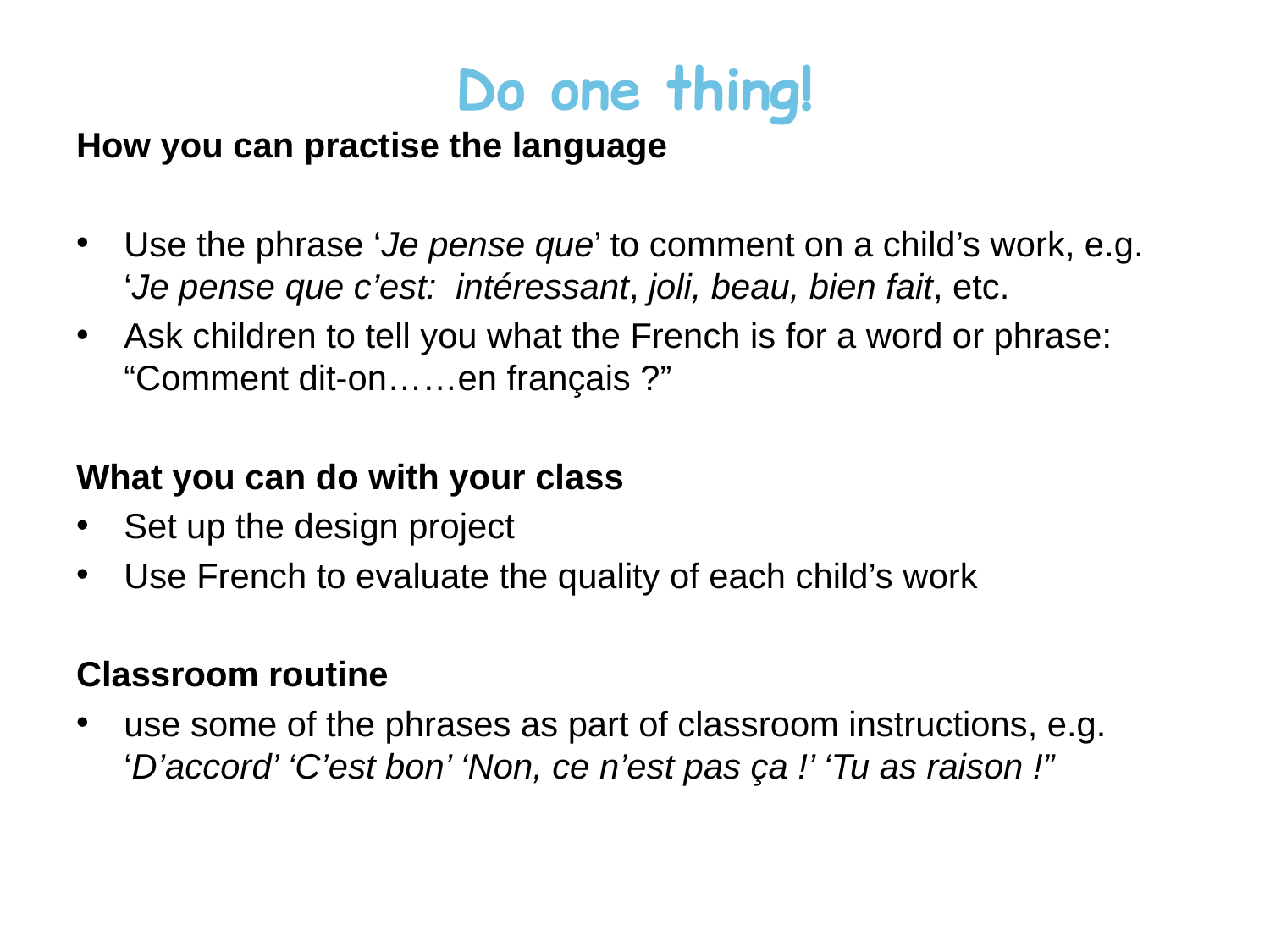

# Do one thing!
How you can practise the language

Use the phrase ‘Je pense que’ to comment on a child’s work, e.g. ‘Je pense que c’est:  intéressant, joli, beau, bien fait, etc.
Ask children to tell you what the French is for a word or phrase: “Comment dit-on……en français ?”

What you can do with your class
Set up the design project
Use French to evaluate the quality of each child’s work

Classroom routine
use some of the phrases as part of classroom instructions, e.g.  ‘D’accord’ ‘C’est bon’ ‘Non, ce n’est pas ça !’ ‘Tu as raison !”